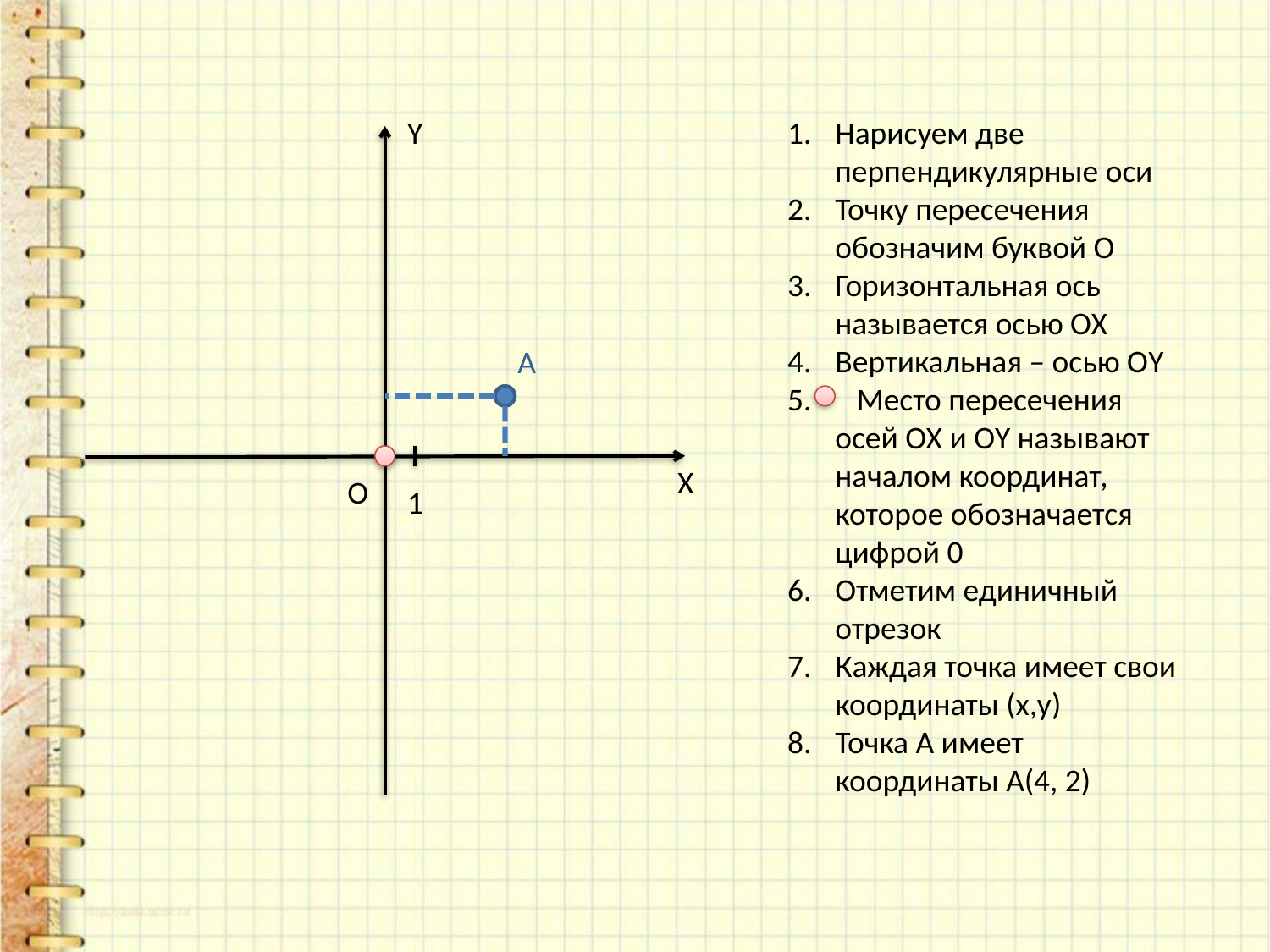

Y
Нарисуем две перпендикулярные оси
Точку пересечения обозначим буквой О
Горизонтальная ось называется осью ОХ
Вертикальная – осью ОY
   Место пересечения осей ОХ и ОY называют началом координат, которое обозначается цифрой 0
Отметим единичный отрезок
Каждая точка имеет свои координаты (х,у)
Точка А имеет координаты А(4, 2)

А

Х
О
1